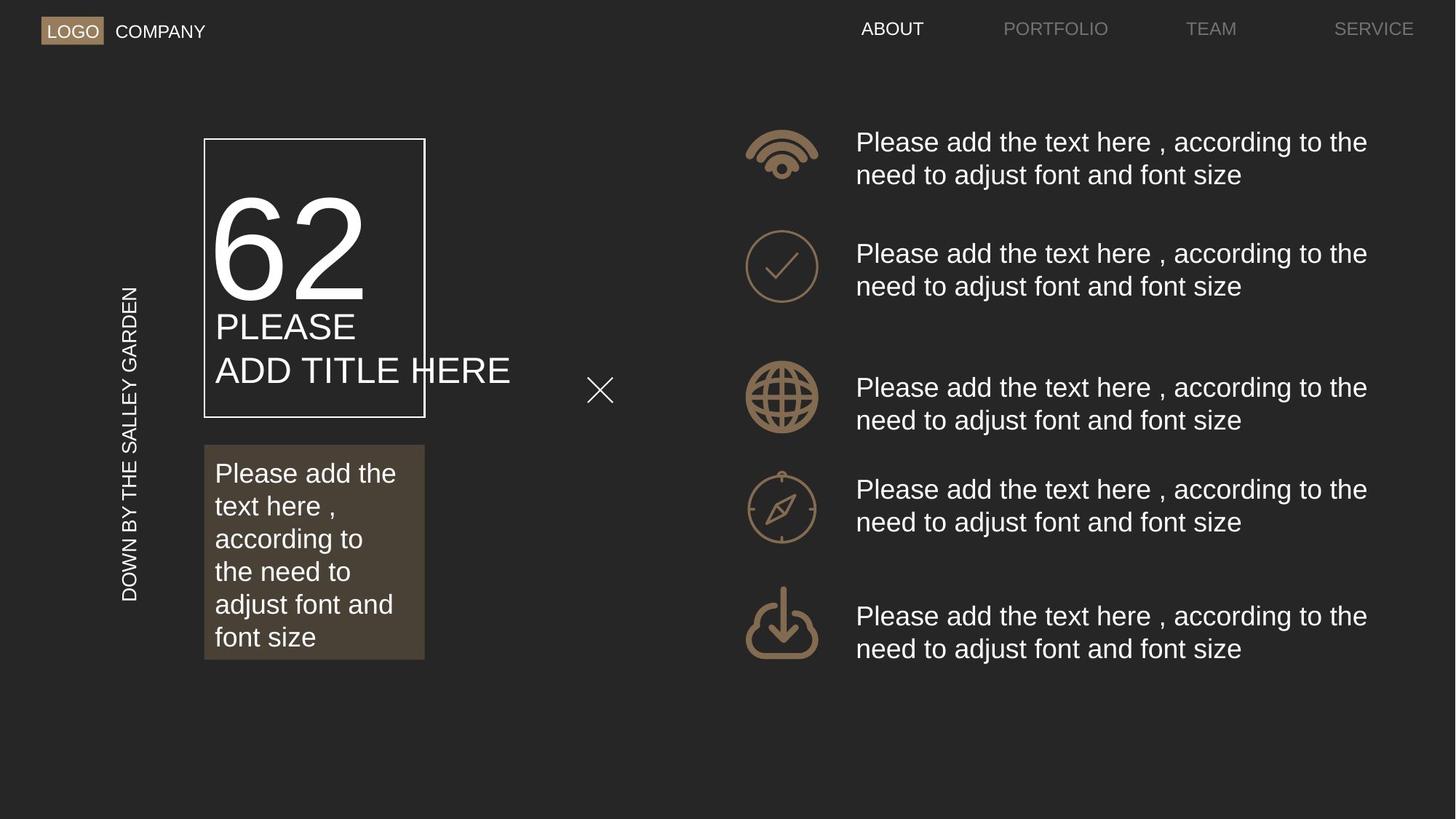

ABOUT
PORTFOLIO
TEAM
SERVICE
COMPANY
LOGO

Please add the text here , according to the need to adjust font and font size

62

Please add the text here , according to the need to adjust font and font size
PLEASE
ADD TITLE HERE

Please add the text here , according to the need to adjust font and font size

DOWN BY THE SALLEY GARDEN

Please add the text here , according to the need to adjust font and font size
Please add the text here , according to the need to adjust font and font size

Please add the text here , according to the need to adjust font and font size